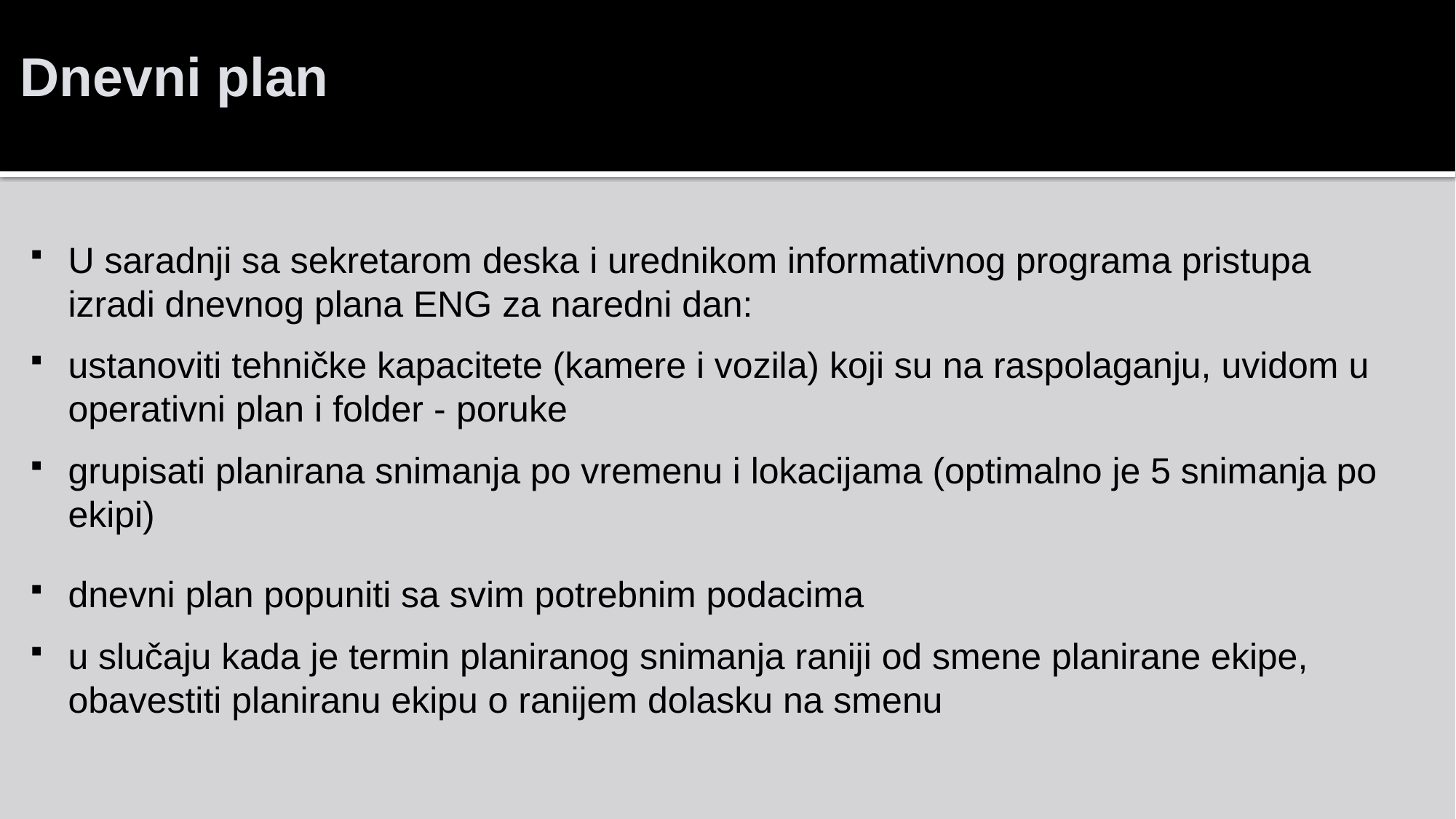

Dnevni plan

U saradnji sa sekretarom deska i urednikom informativnog programa pristupa izradi dnevnog plana ENG za naredni dan:

ustanoviti tehničke kapacitete (kamere i vozila) koji su na raspolaganju, uvidom u operativni plan i folder - poruke

grupisati planirana snimanja po vremenu i lokacijama (optimalno je 5 snimanja po ekipi)

dnevni plan popuniti sa svim potrebnim podacima

u slučaju kada je termin planiranog snimanja raniji od smene planirane ekipe, obavestiti planiranu ekipu o ranijem dolasku na smenu